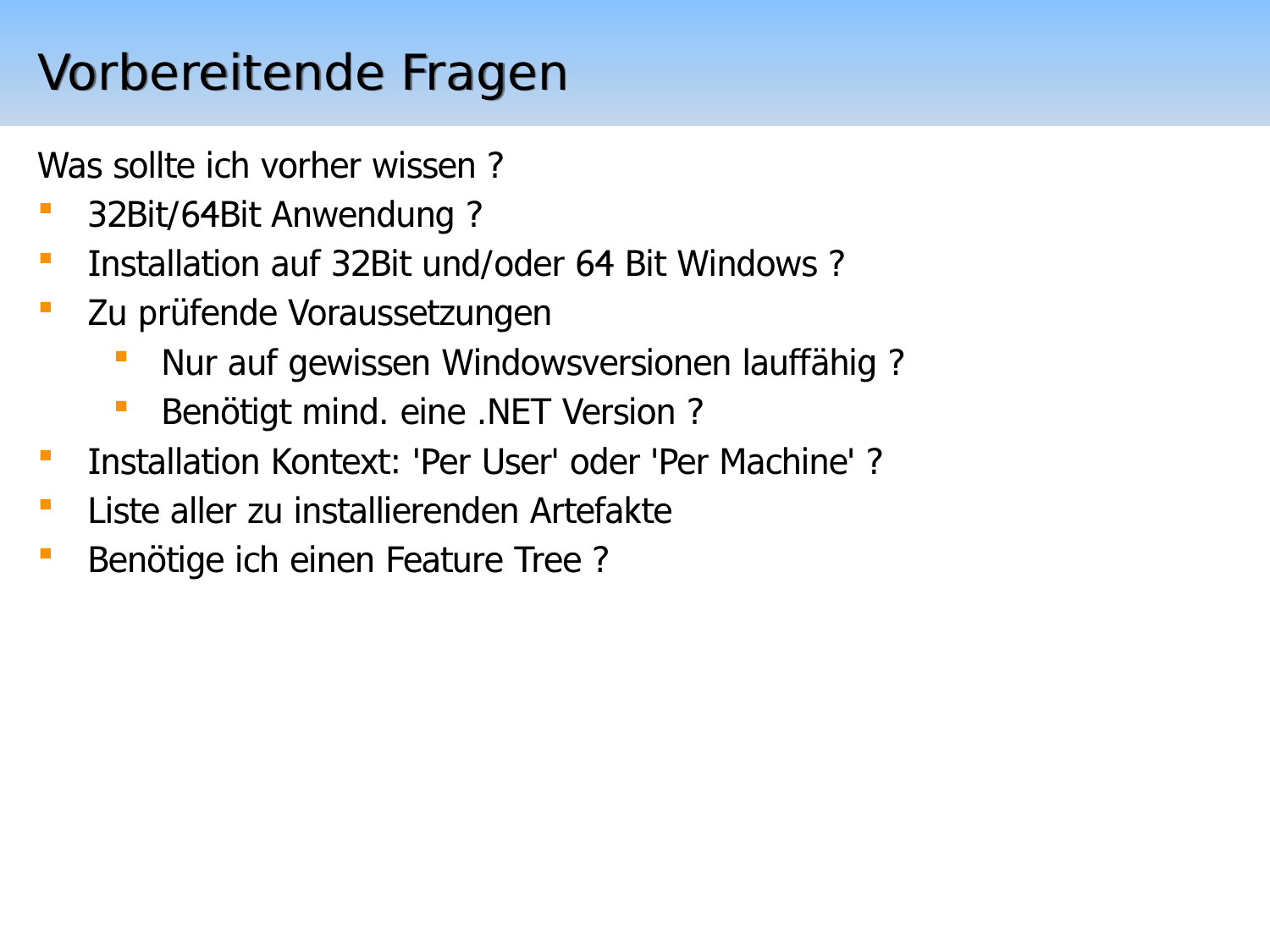

# Vorbereitende Fragen
Was sollte ich vorher wissen ?
32Bit/64Bit Anwendung ?
Installation auf 32Bit und/oder 64 Bit Windows ?
Zu prüfende Voraussetzungen
Nur auf gewissen Windowsversionen lauffähig ?
Benötigt mind. eine .NET Version ?
Installation Kontext: 'Per User' oder 'Per Machine' ?
Liste aller zu installierenden Artefakte
Benötige ich einen Feature Tree ?